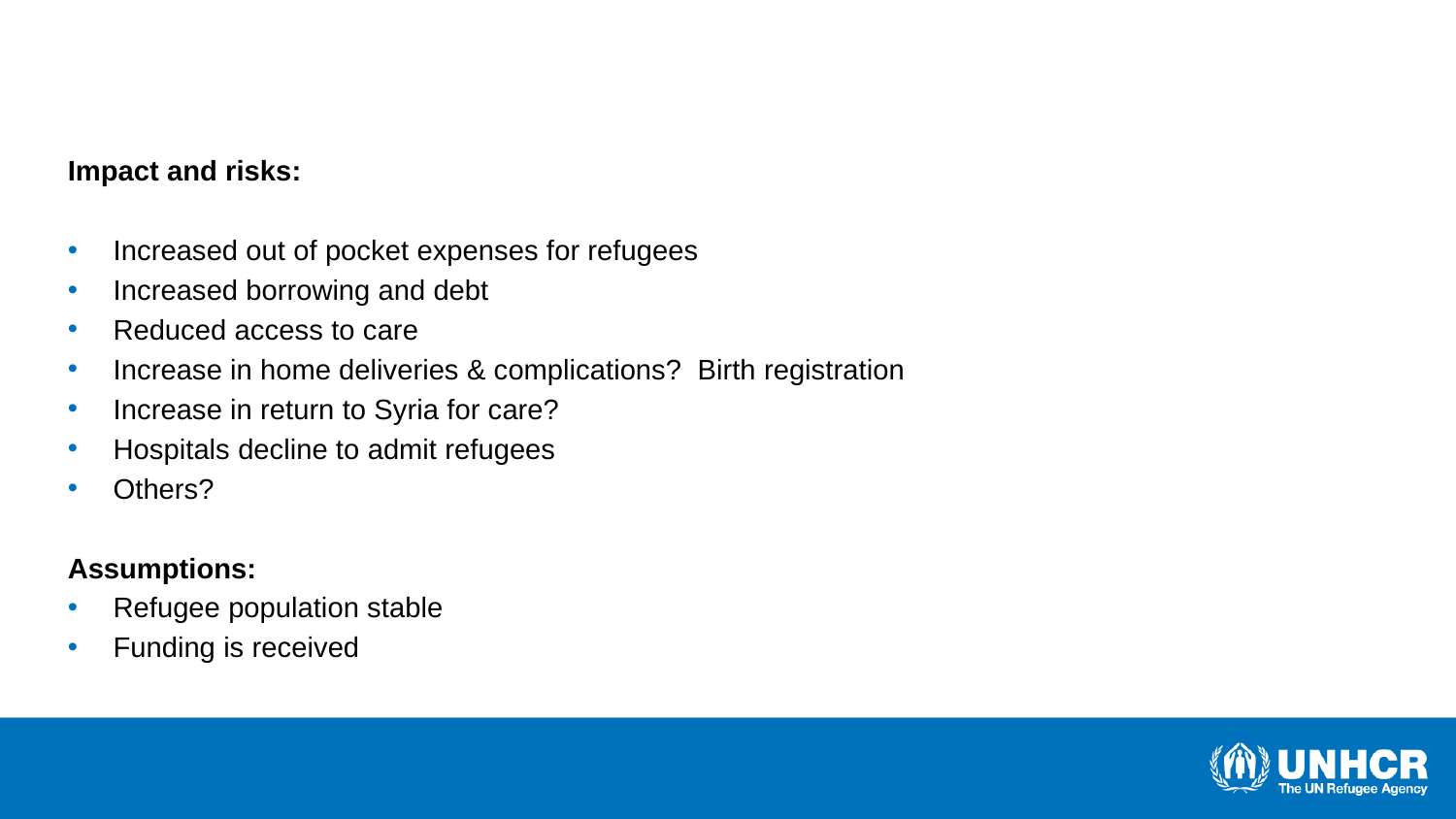

Impact and risks:

Increased out of pocket expenses for refugees
Increased borrowing and debt
Reduced access to care
Increase in home deliveries & complications?  Birth registration
Increase in return to Syria for care?
Hospitals decline to admit refugees
Others?

Assumptions:
Refugee population stable
Funding is received